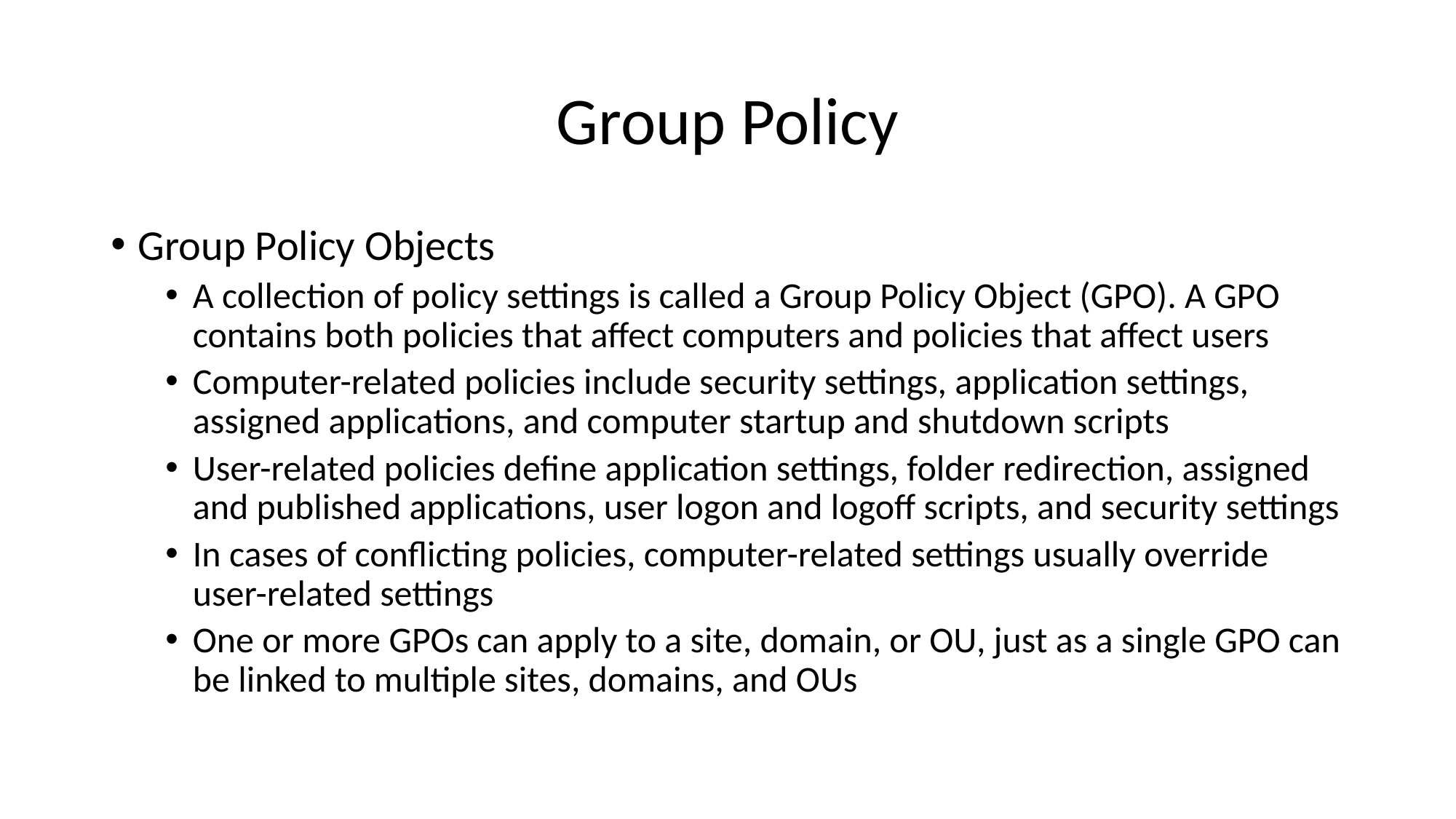

# Group Policy
Group Policy Objects
A collection of policy settings is called a Group Policy Object (GPO). A GPO contains both policies that affect computers and policies that affect users
Computer-related policies include security settings, application settings, assigned applications, and computer startup and shutdown scripts
User-related policies define application settings, folder redirection, assigned and published applications, user logon and logoff scripts, and security settings
In cases of conflicting policies, computer-related settings usually override user-related settings
One or more GPOs can apply to a site, domain, or OU, just as a single GPO can be linked to multiple sites, domains, and OUs